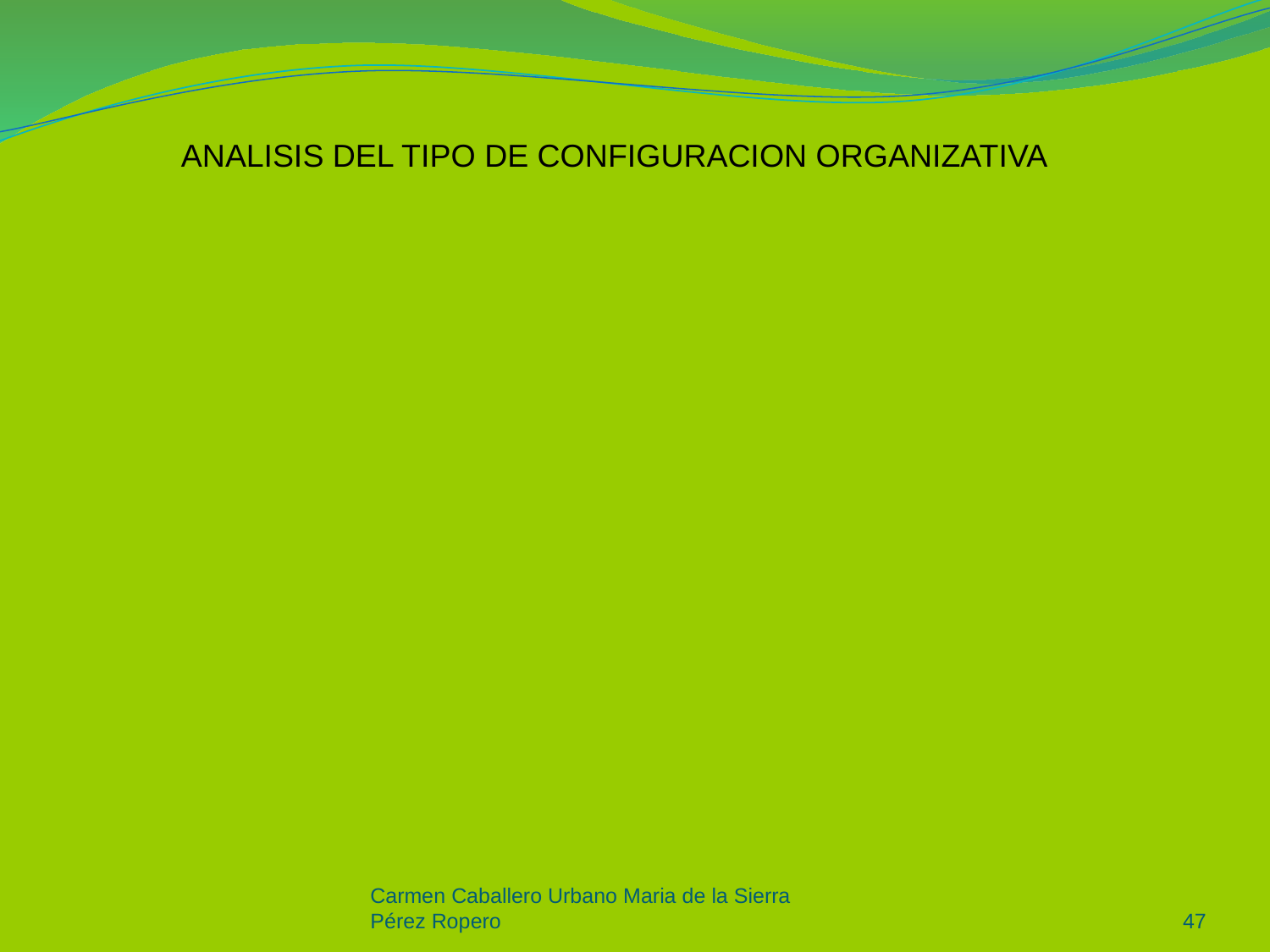

ANALISIS DEL TIPO DE CONFIGURACION ORGANIZATIVA
Carmen Caballero Urbano Maria de la Sierra Pérez Ropero
47